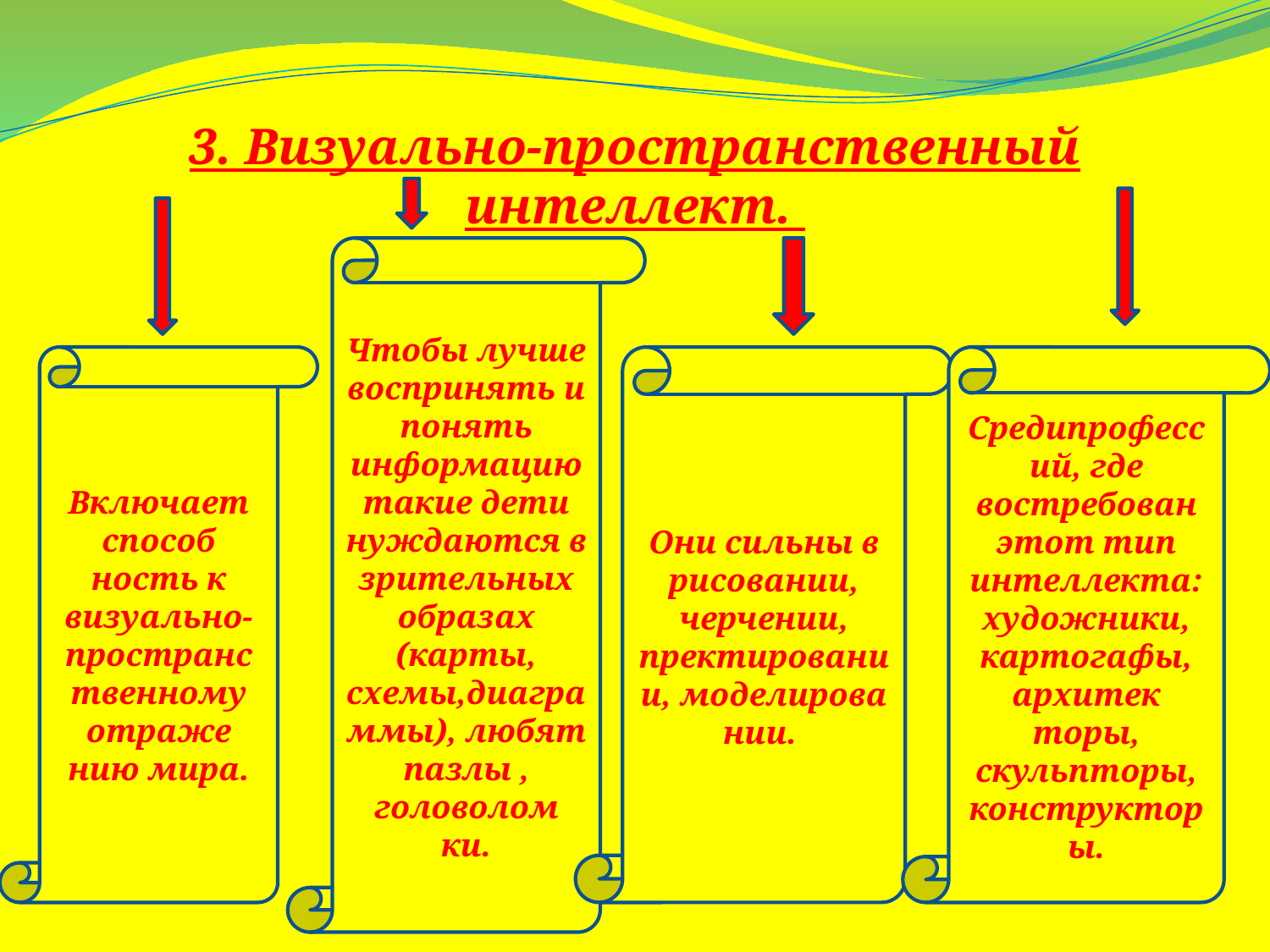

3. Визуально-пространственный интеллект.

Чтобы лучше воспринять и понять информацию такие дети нуждаются в зрительных образах (карты, схемы,диаграммы), любят пазлы , головолом
ки.

Включает способ
ность к визуально-пространственному отраже
нию мира.
Они сильны в рисовании, черчении, пректировании, моделирова
нии.
Средипрофессий, где востребован этот тип интеллекта: художники, картогафы, архитек
торы, скульпторы, конструкторы.